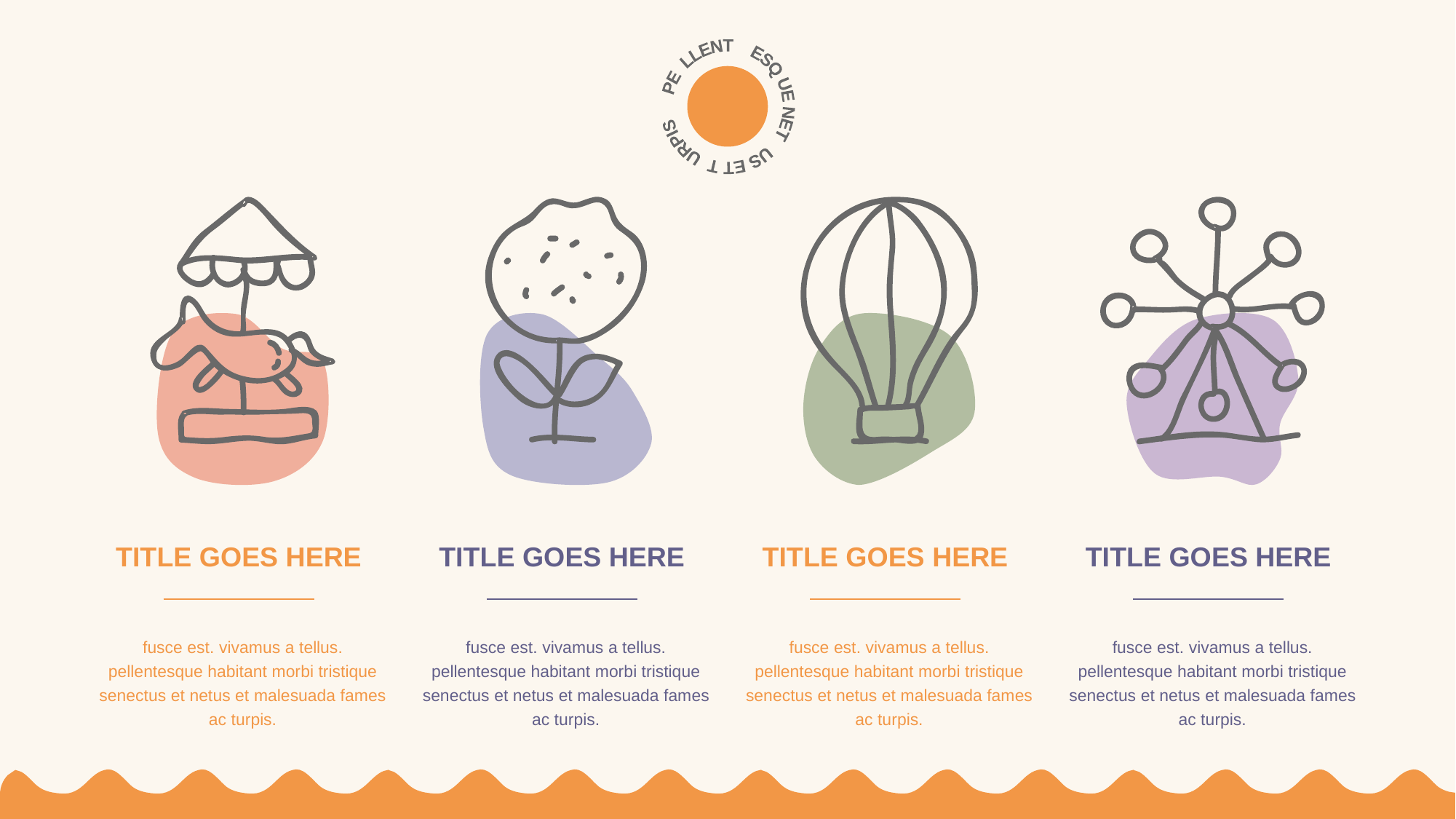

PE  LLENT    ESQ UE NET   US ET T  URPIS

TITLE GOES HERE
fusce est. vivamus a tellus. pellentesque habitant morbi tristique senectus et netus et malesuada fames ac turpis.
TITLE GOES HERE
fusce est. vivamus a tellus. pellentesque habitant morbi tristique senectus et netus et malesuada fames ac turpis.
TITLE GOES HERE
fusce est. vivamus a tellus. pellentesque habitant morbi tristique senectus et netus et malesuada fames ac turpis.
TITLE GOES HERE
fusce est. vivamus a tellus. pellentesque habitant morbi tristique senectus et netus et malesuada fames ac turpis.